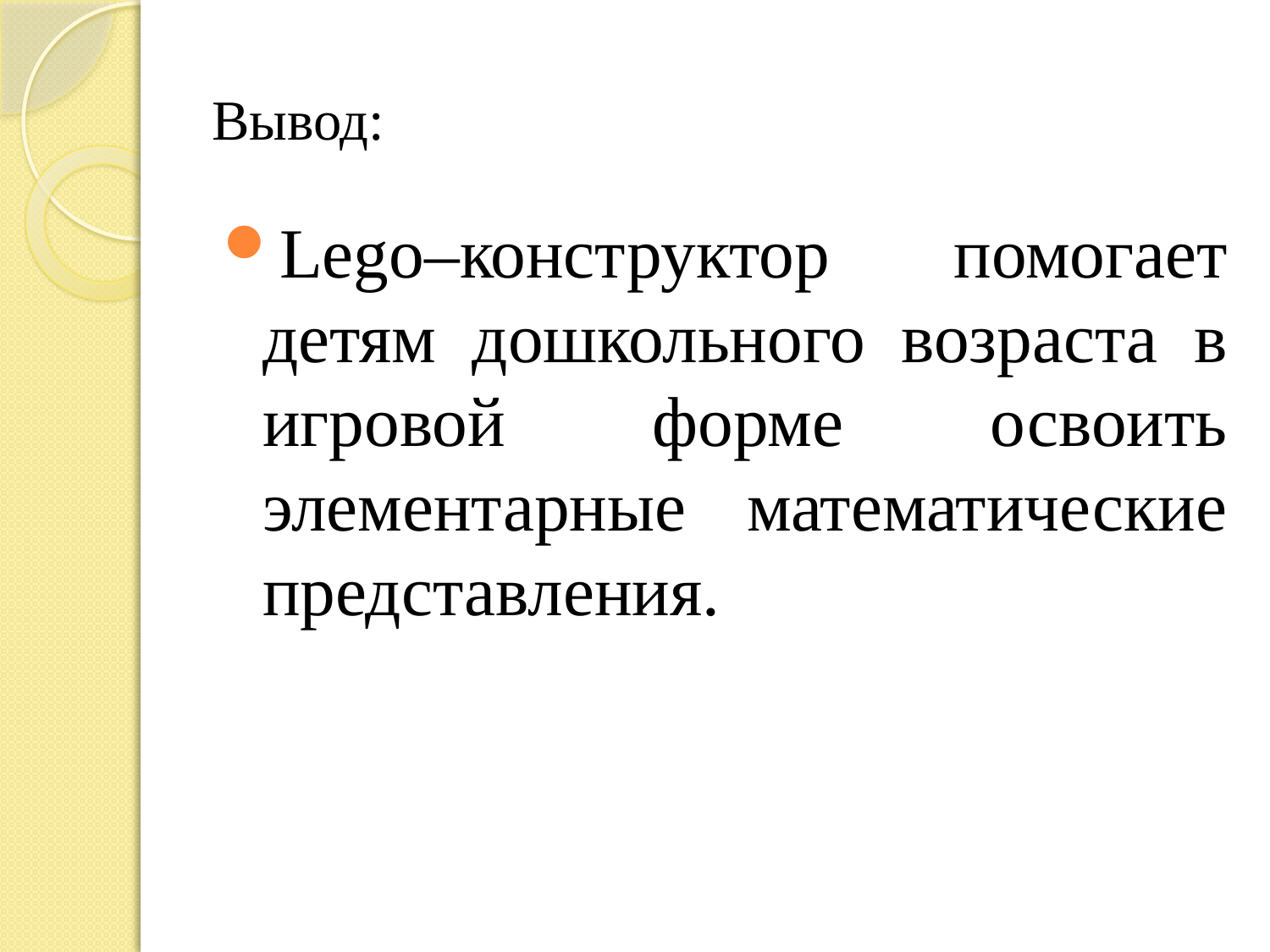

# Вывод:
Lego–конструктор помогает детям дошкольного возраста в игровой форме освоить элементарные математические представления.